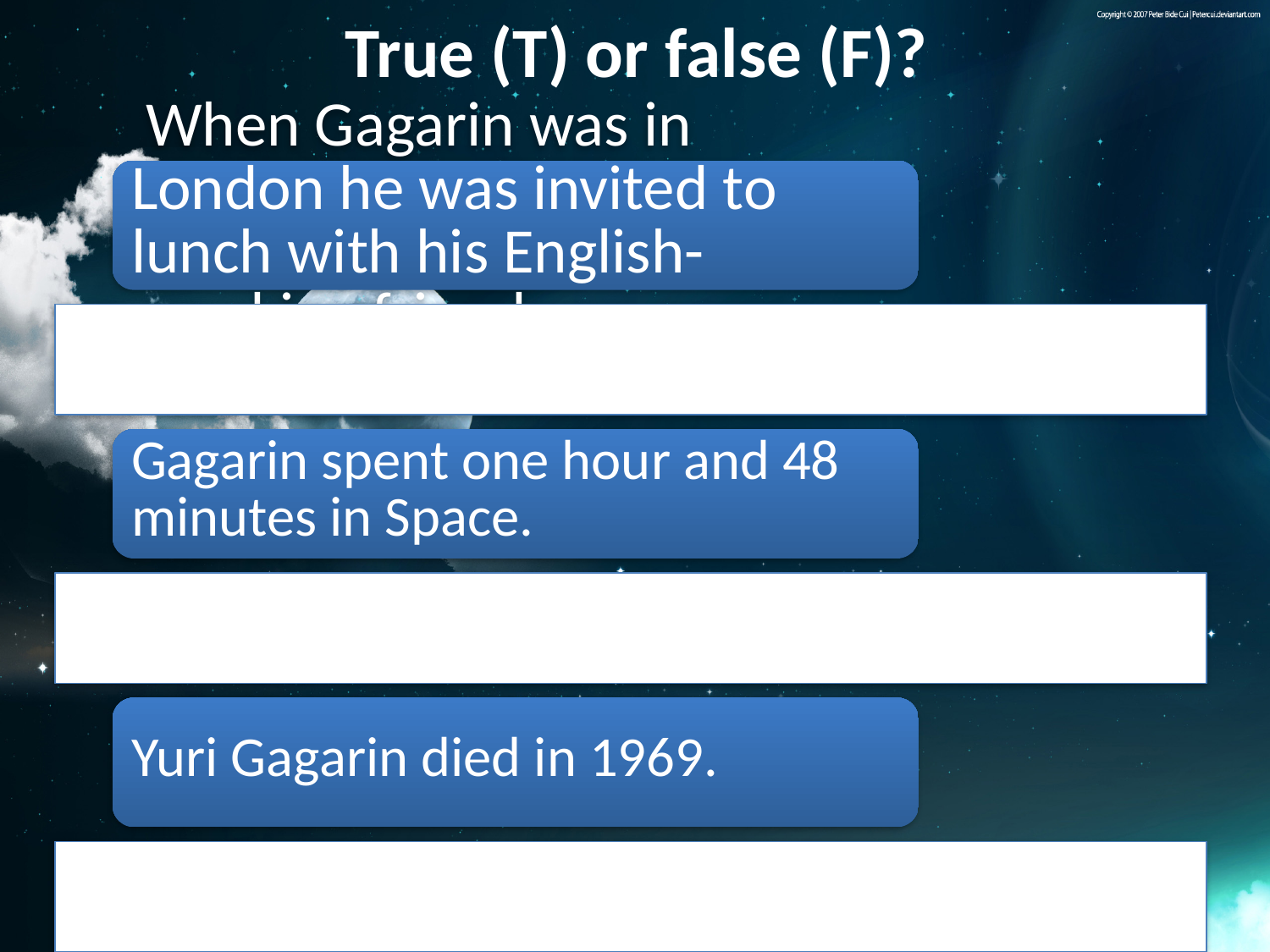

# True (T) or false (F)?
 When Gagarin was in London he was invited to lunch with his English-speaking friends.
Gagarin spent one hour and 48 minutes in Space.
Yuri Gagarin died in 1969.